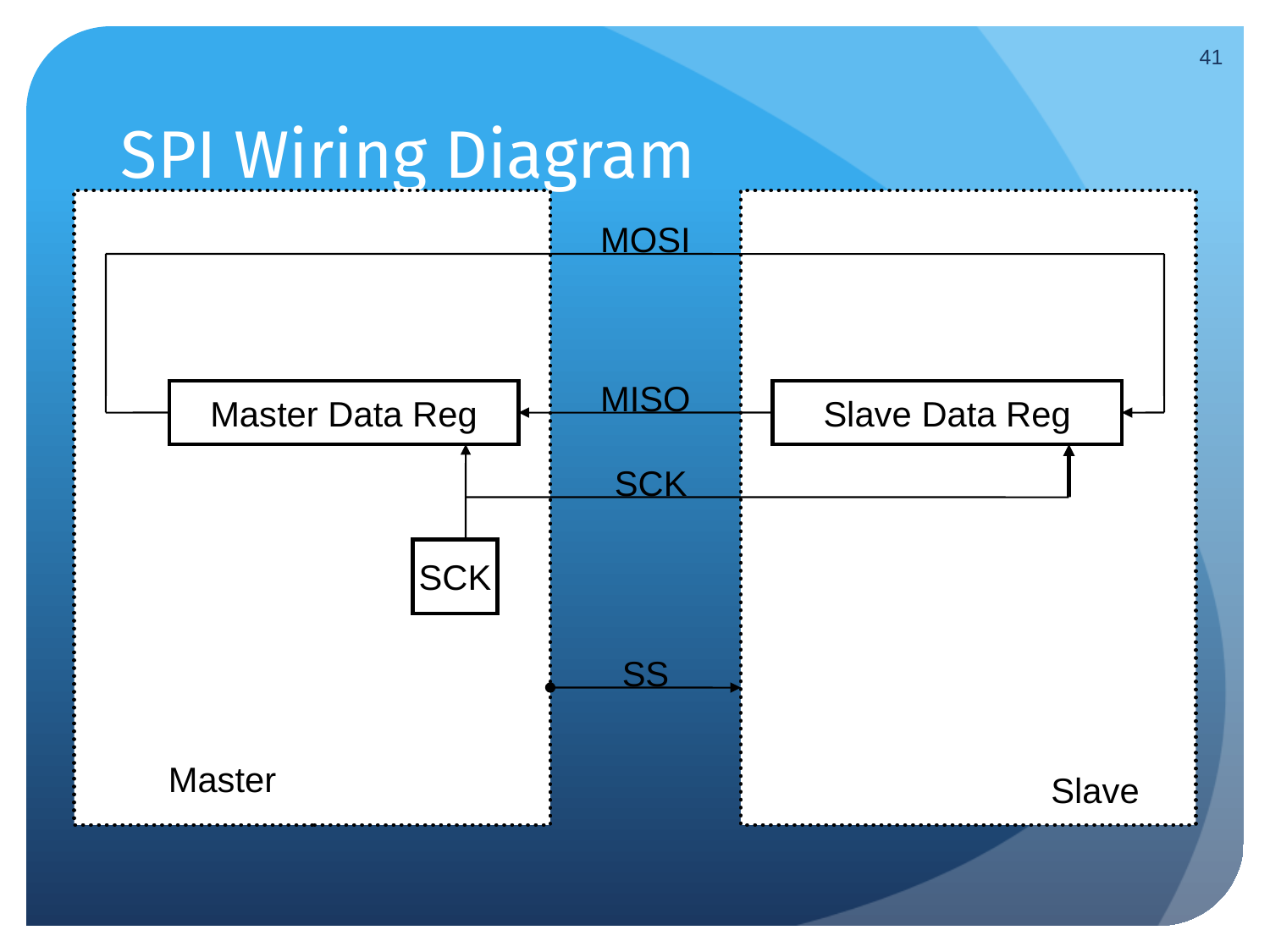

41
# SPI Wiring Diagram

MOSI

MISO
Master Data Reg
Slave Data Reg

SCK

SCK
SS

Master
Slave